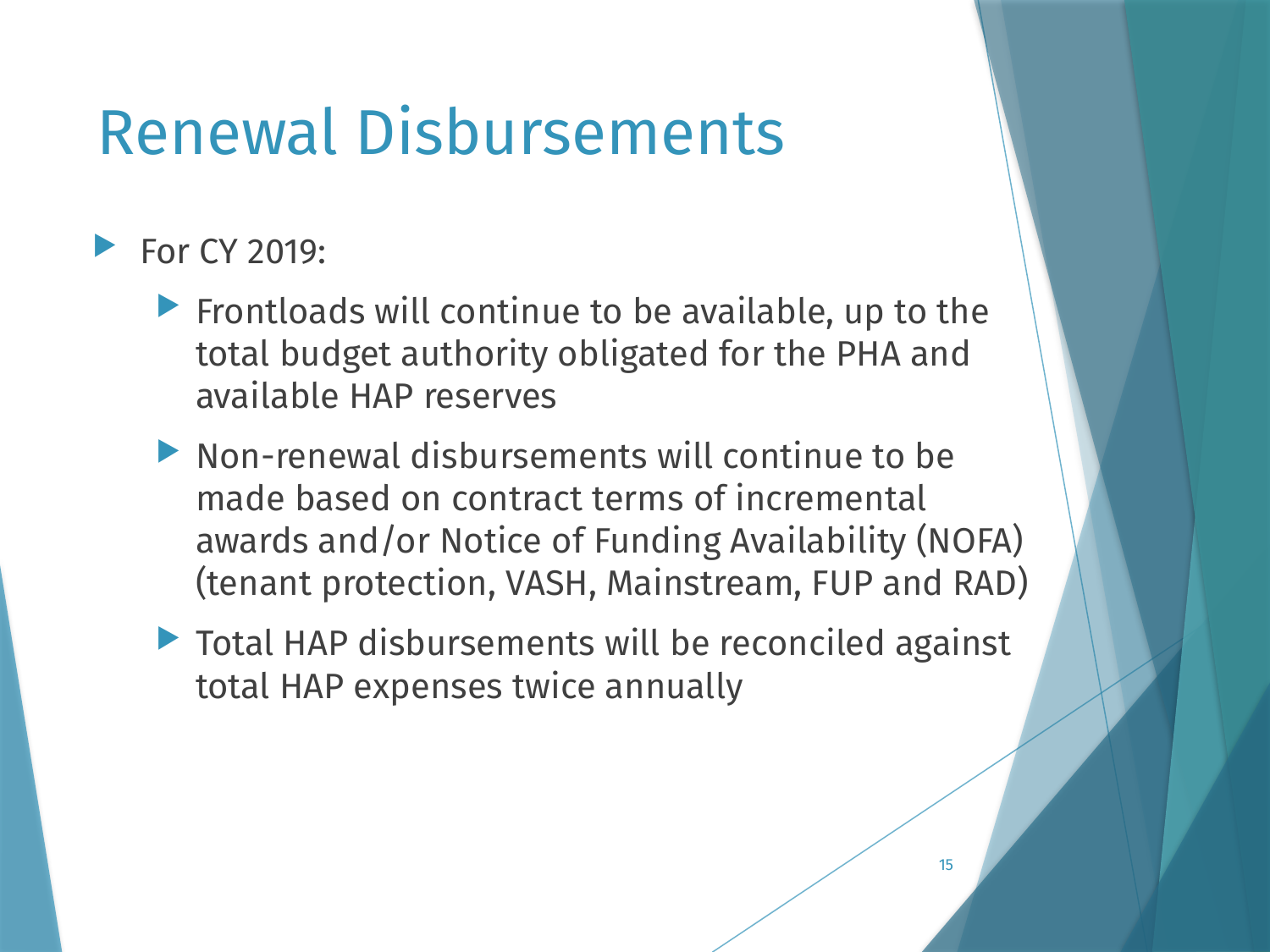

# Renewal Disbursements
For CY 2019:
Frontloads will continue to be available, up to the total budget authority obligated for the PHA and available HAP reserves
Non-renewal disbursements will continue to be made based on contract terms of incremental awards and/or Notice of Funding Availability (NOFA) (tenant protection, VASH, Mainstream, FUP and RAD)
Total HAP disbursements will be reconciled against total HAP expenses twice annually

15